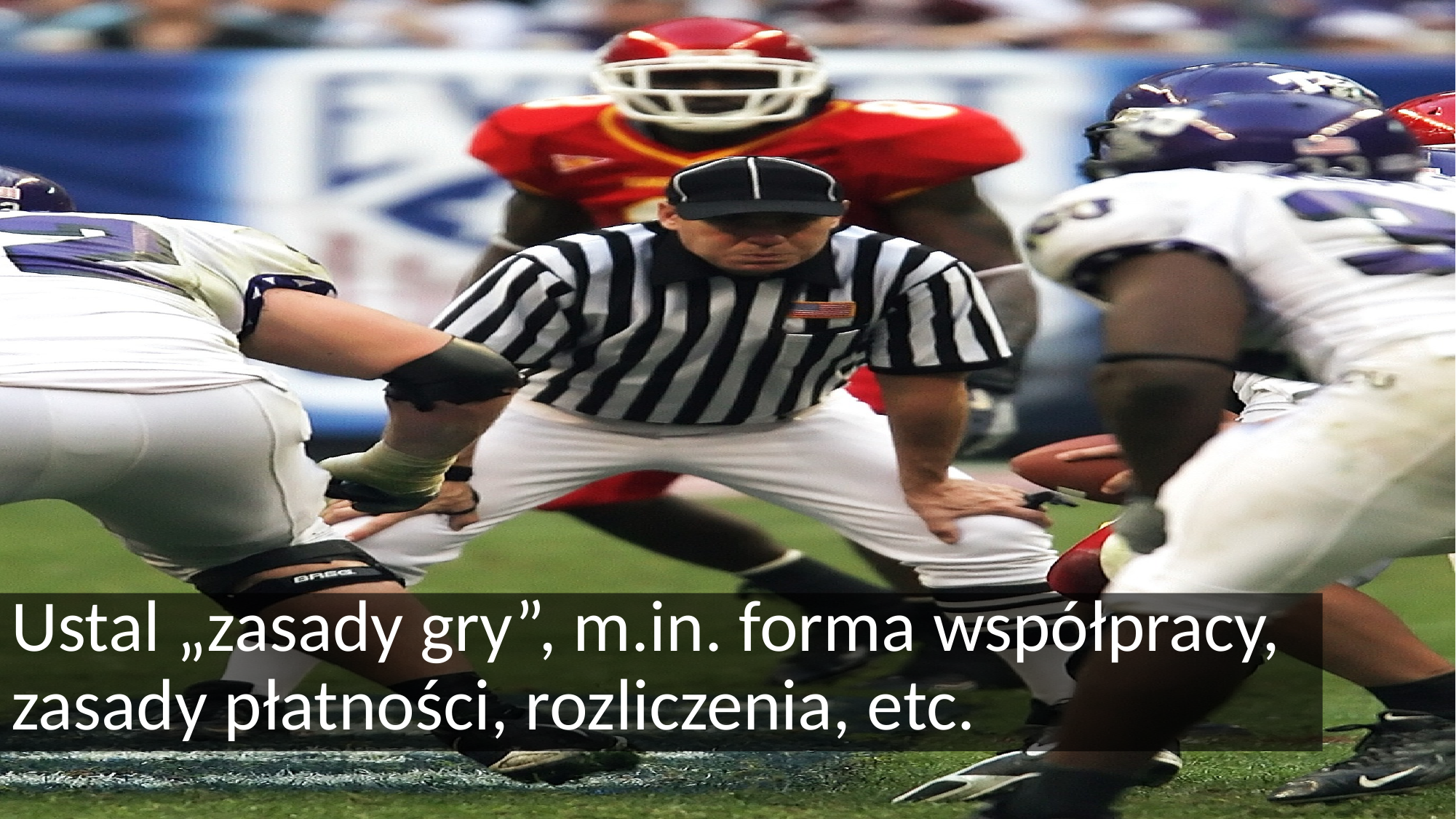

Ustal „zasady gry”, m.in. forma współpracy, zasady płatności, rozliczenia, etc.